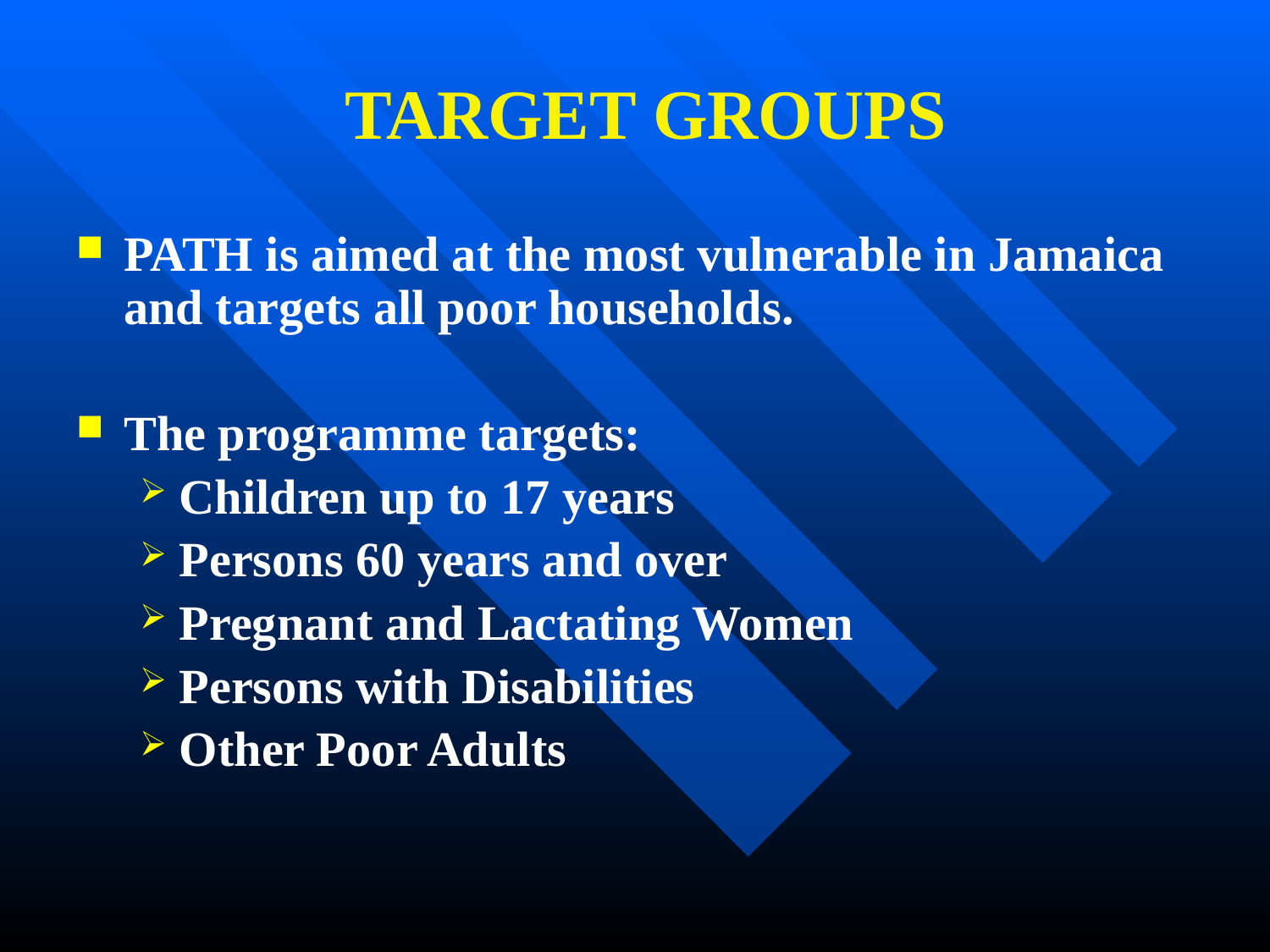

# TARGET GROUPS
PATH is aimed at the most vulnerable in Jamaica and targets all poor households.

The programme targets:
Children up to 17 years
Persons 60 years and over
Pregnant and Lactating Women
Persons with Disabilities
Other Poor Adults